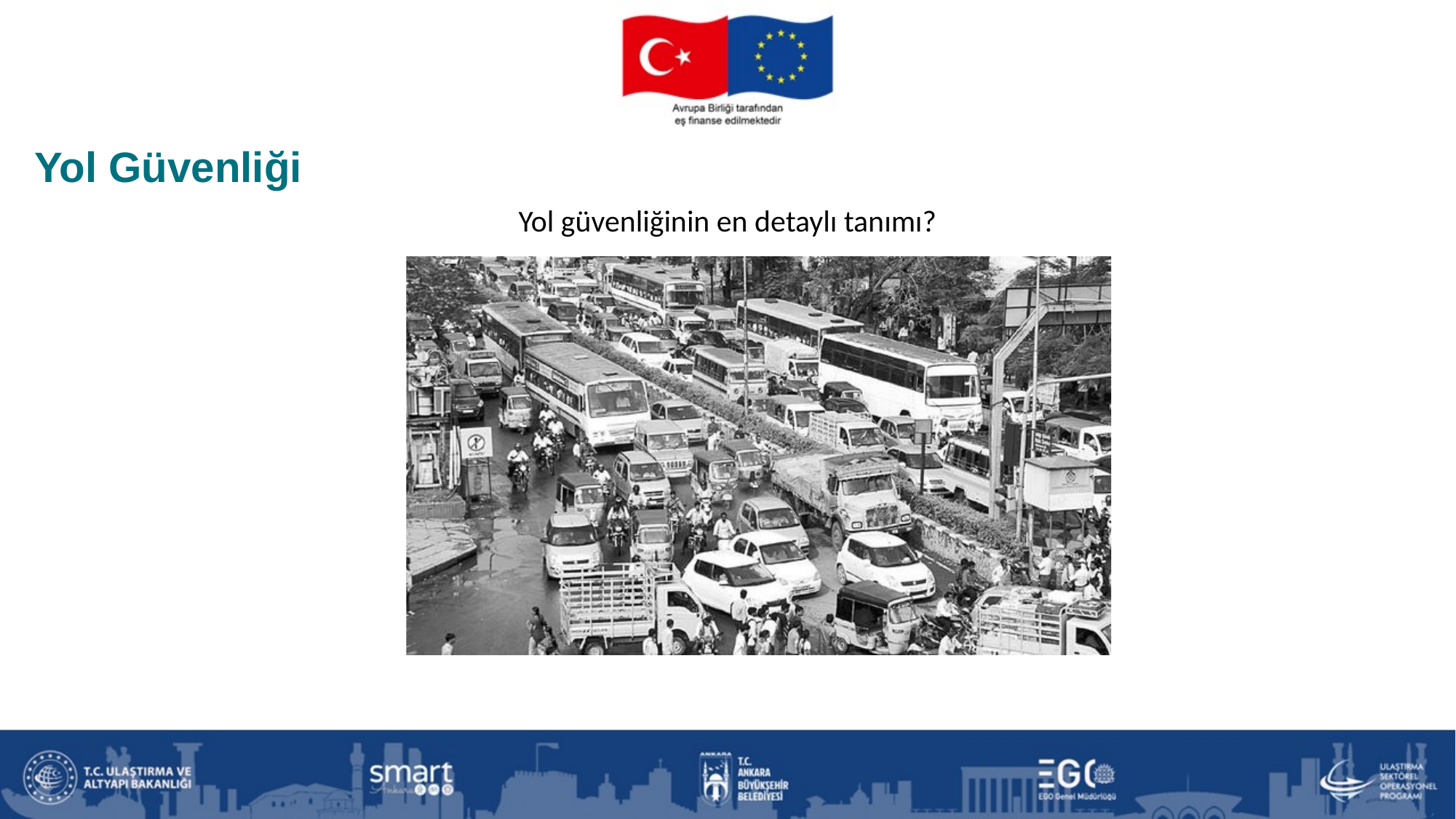

Yol Güvenliği

Yol güvenliğinin en detaylı tanımı?